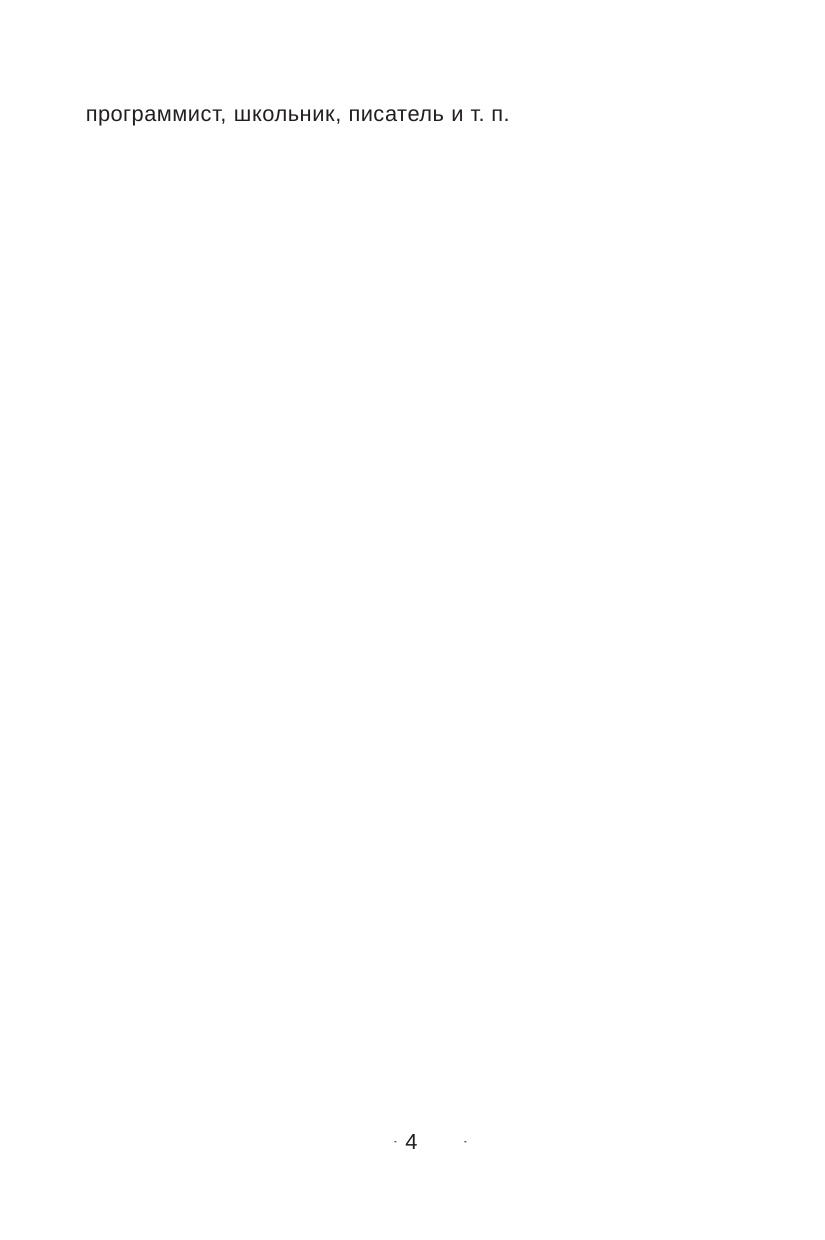

программист, школьник, писатель и т. п.
4
4